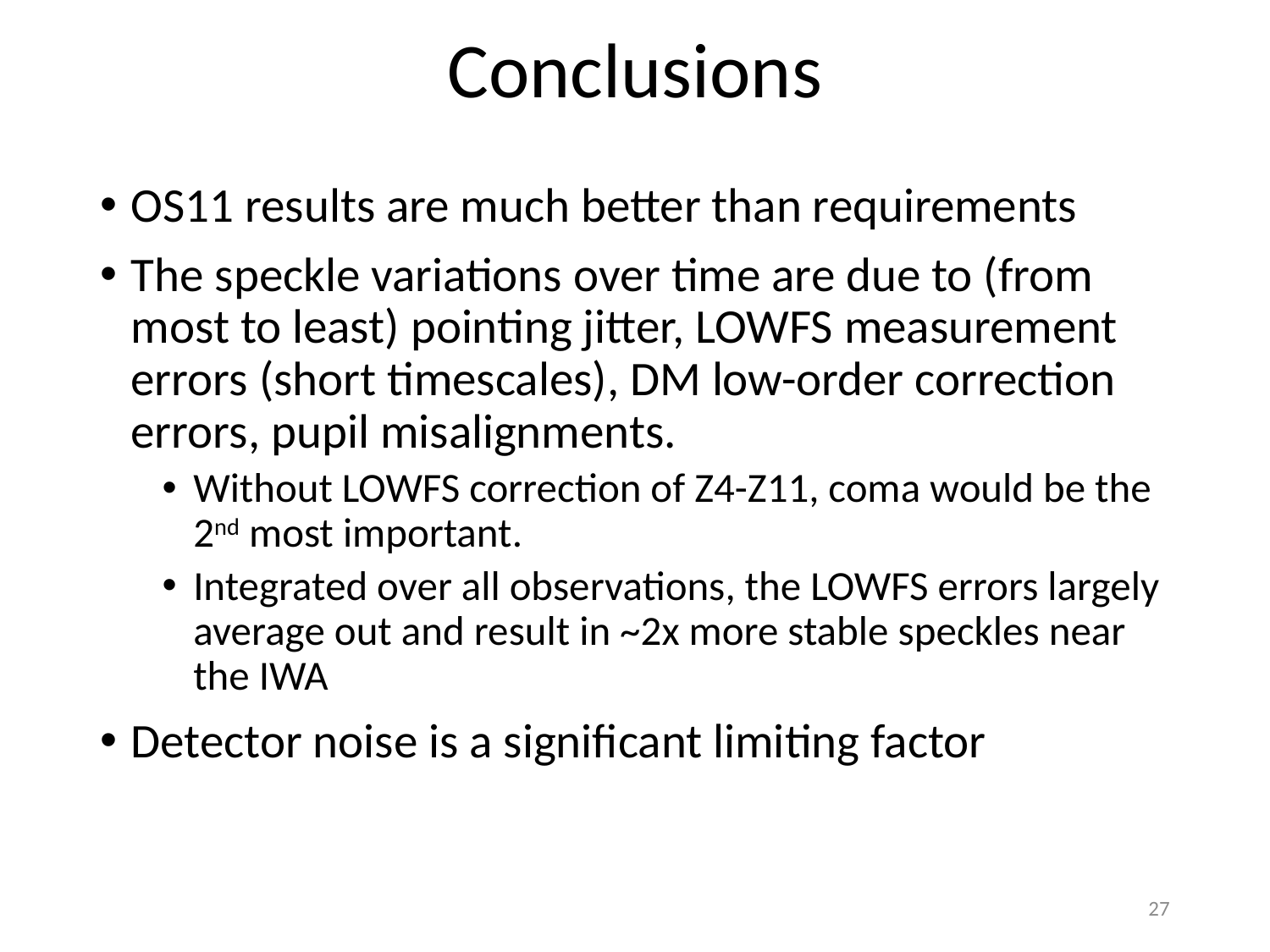

# Conclusions
OS11 results are much better than requirements
The speckle variations over time are due to (from most to least) pointing jitter, LOWFS measurement errors (short timescales), DM low-order correction errors, pupil misalignments.
Without LOWFS correction of Z4-Z11, coma would be the 2nd most important.
Integrated over all observations, the LOWFS errors largely average out and result in ~2x more stable speckles near the IWA
Detector noise is a significant limiting factor

27